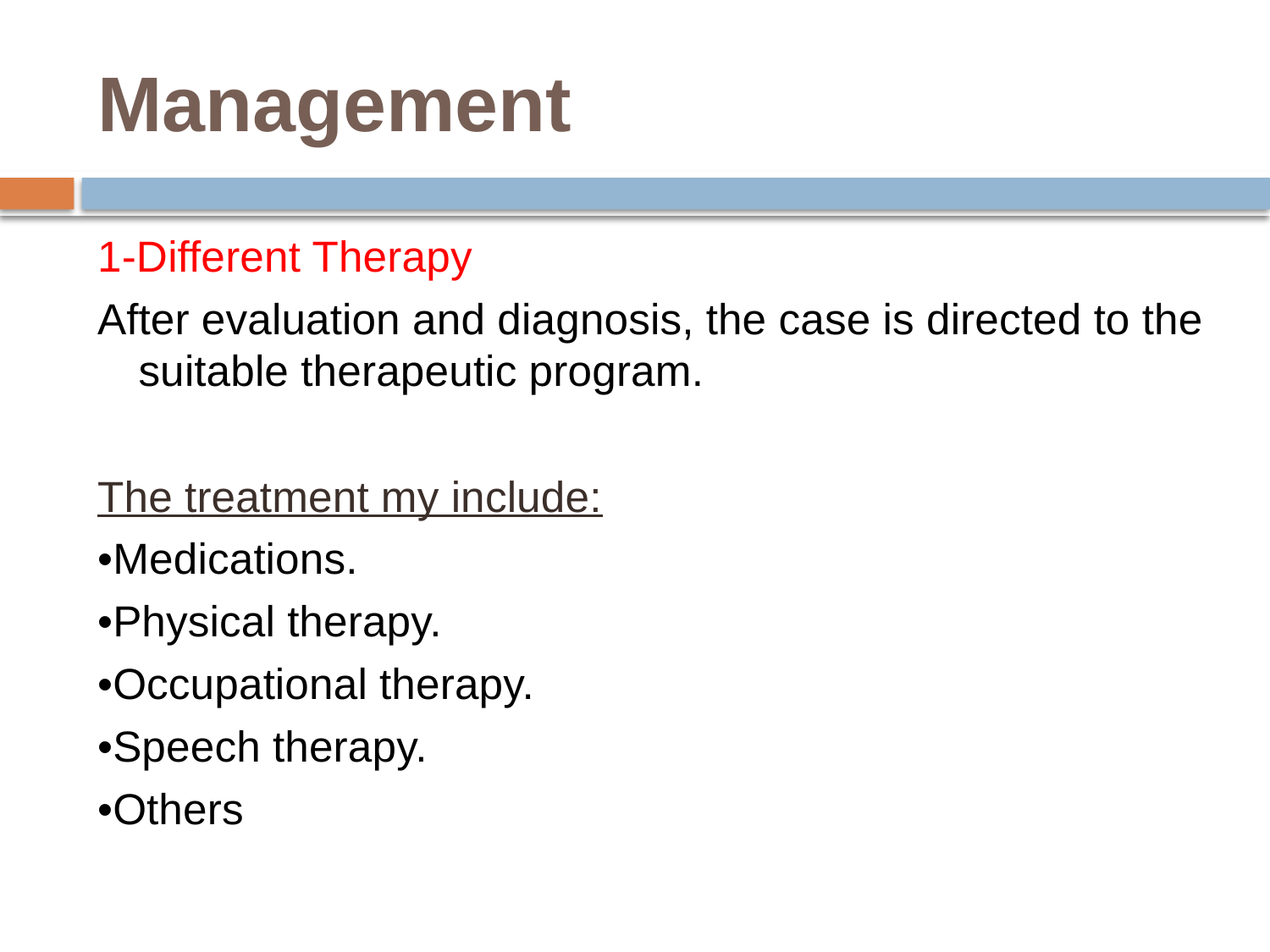

# Management
1-Different Therapy
After evaluation and diagnosis, the case is directed to the suitable therapeutic program.

The treatment my include:
•Medications.
•Physical therapy.
•Occupational therapy.
•Speech therapy.
•Others